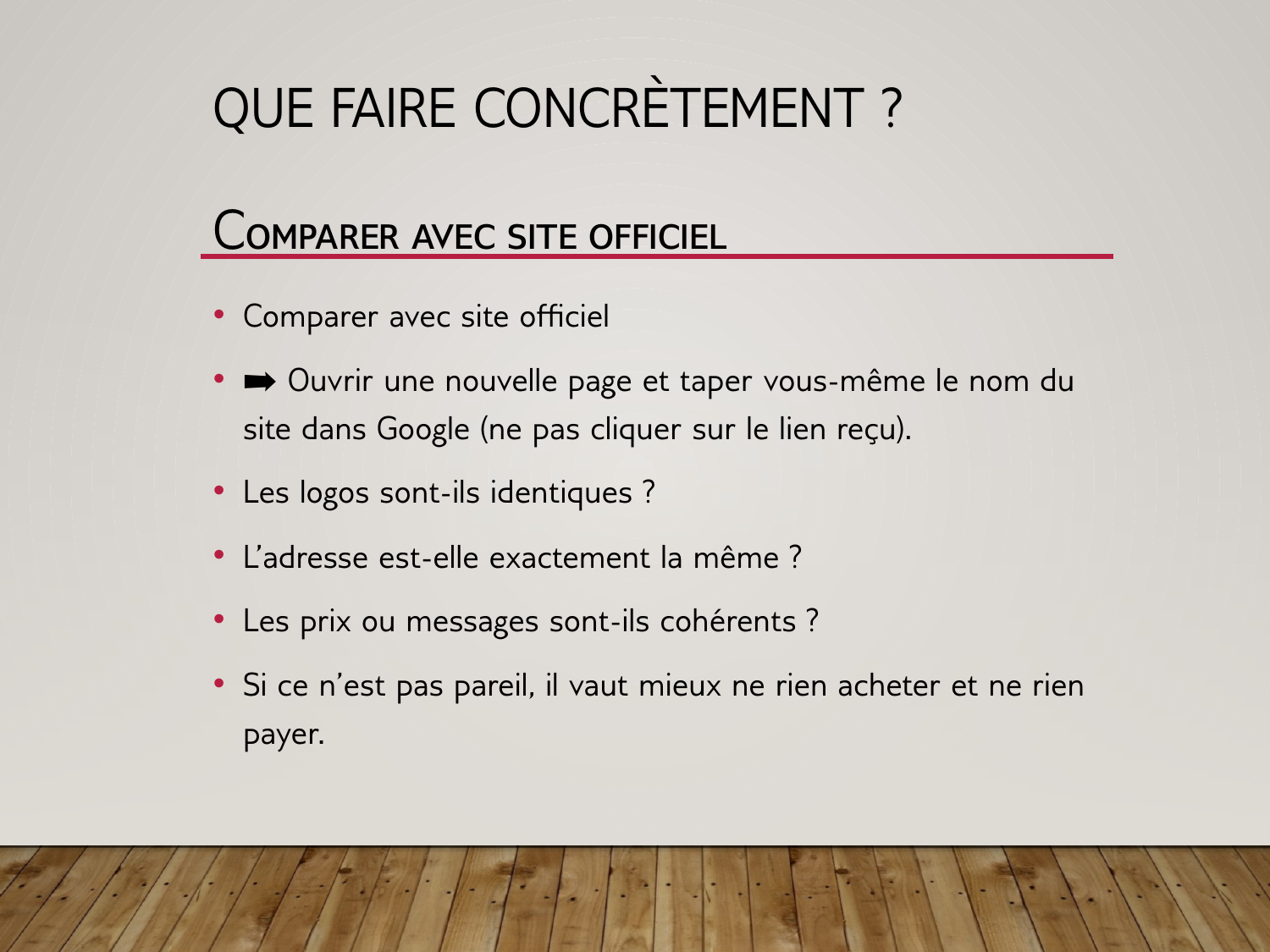

# Que faire concrètement ? Comparer avec site officiel
Comparer avec site officiel
➡️ Ouvrir une nouvelle page et taper vous-même le nom du site dans Google (ne pas cliquer sur le lien reçu).
Les logos sont-ils identiques ?
L’adresse est-elle exactement la même ?
Les prix ou messages sont-ils cohérents ?
Si ce n’est pas pareil, il vaut mieux ne rien acheter et ne rien payer.